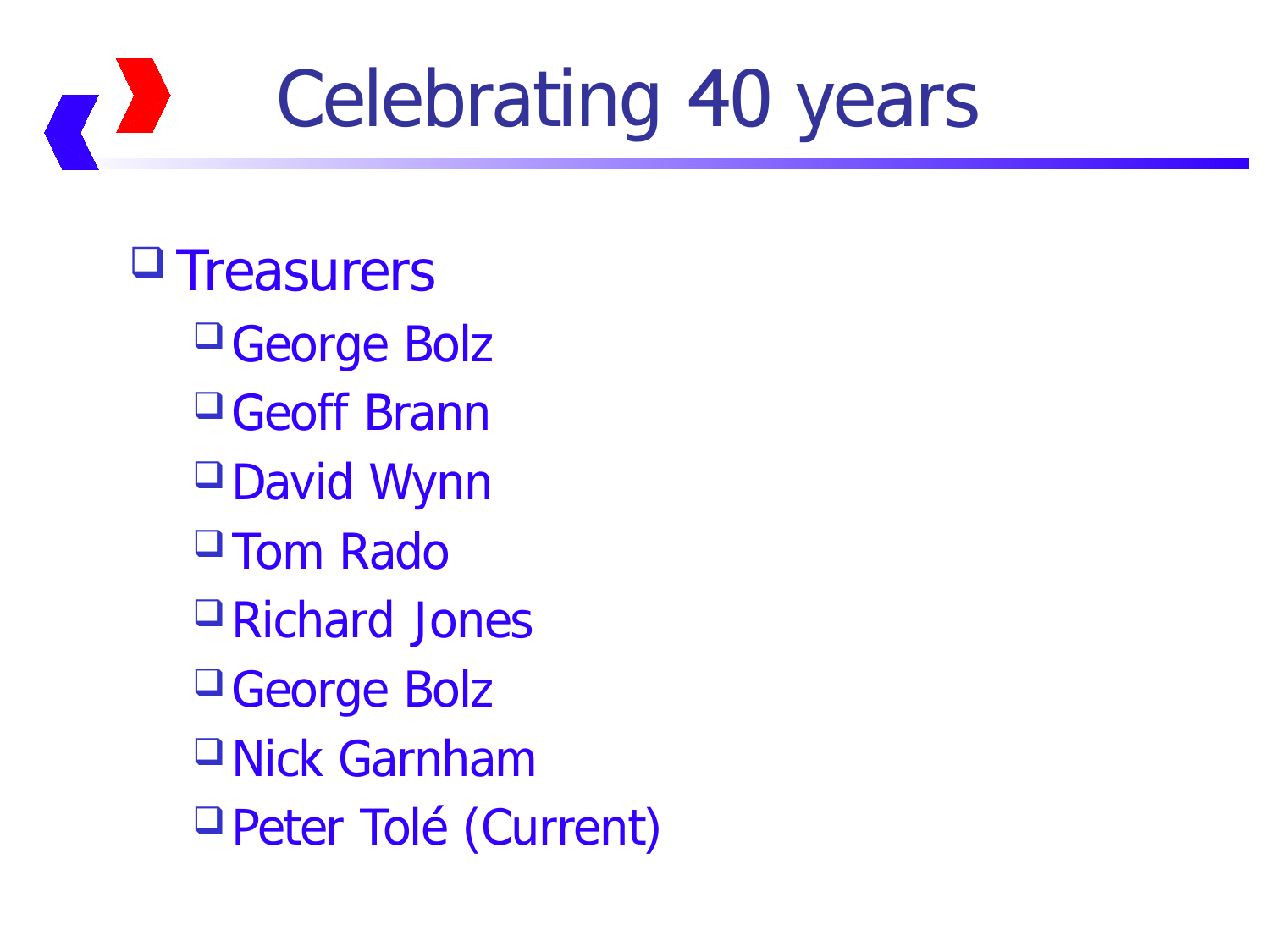

Celebrating 40 years
Treasurers
George Bolz
Geoff Brann
David Wynn
Tom Rado
Richard Jones
George Bolz
Nick Garnham
Peter Tolé (Current)